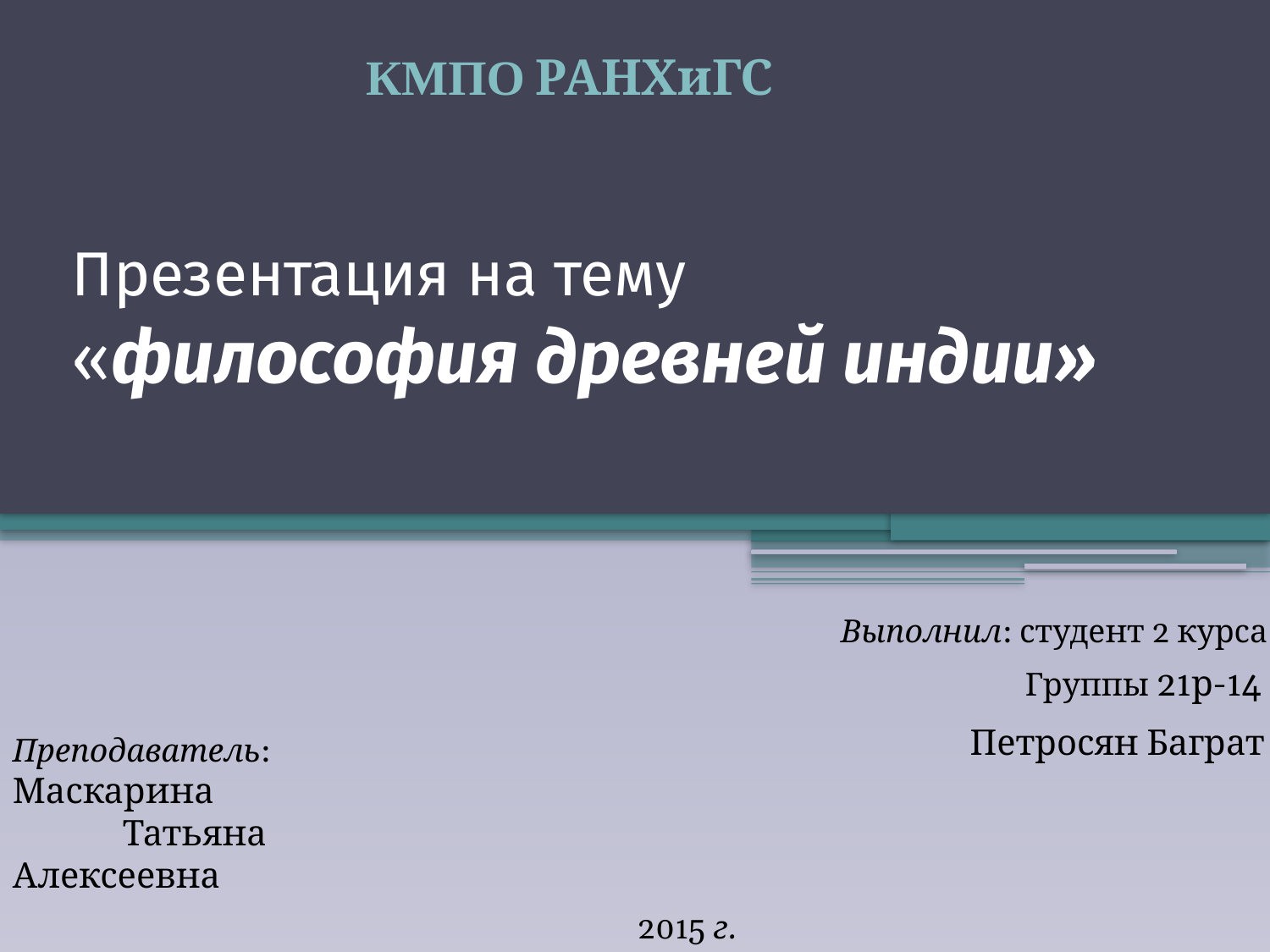

КМПО РАНХиГС
# Презентация на тему «философия древней индии»
Выполнил: студент 2 курса
Группы 21р-14
Петросян Баграт
Преподаватель: Маскарина
             Татьяна Алексеевна

2015 г.